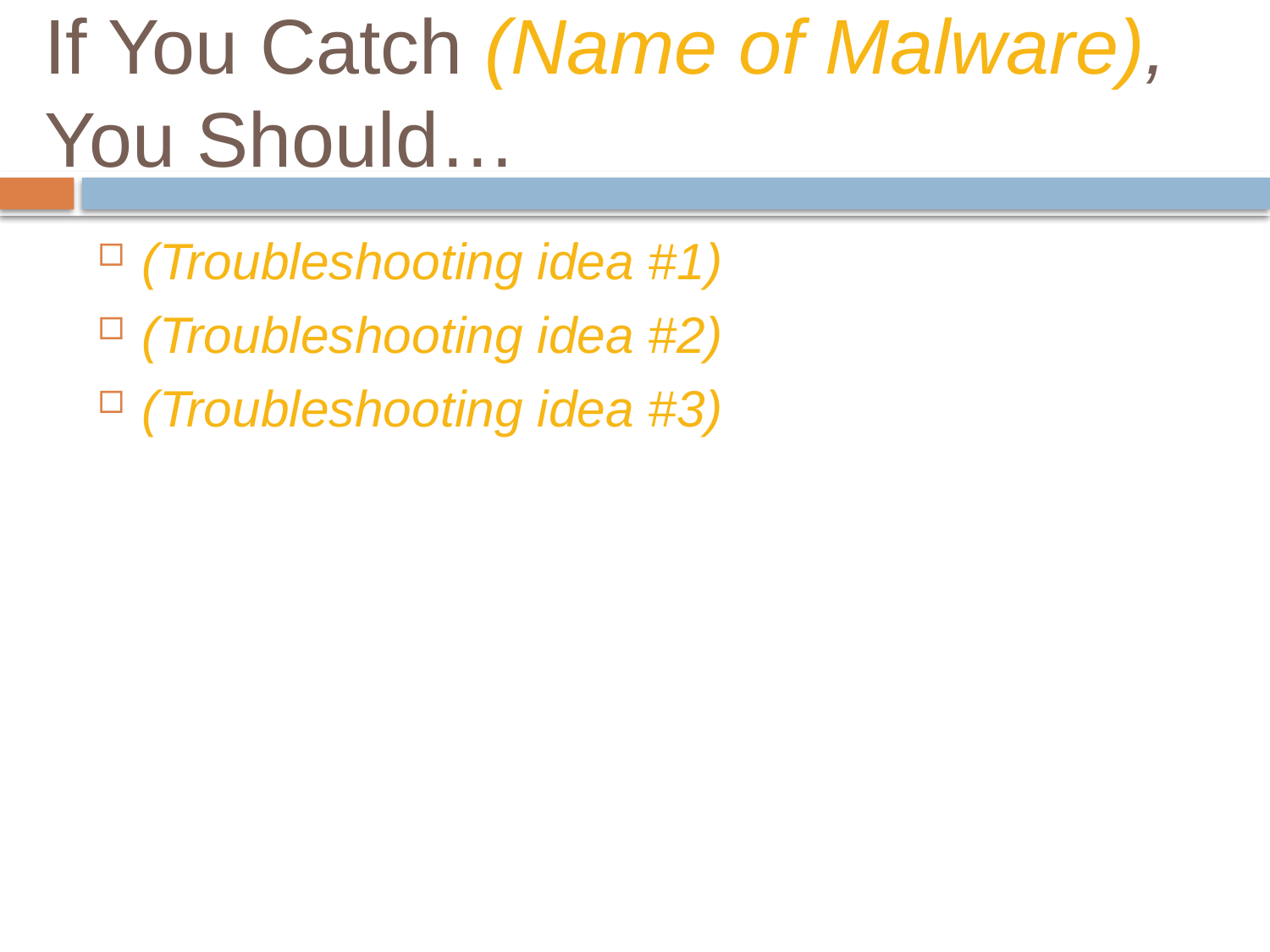

# If You Catch (Name of Malware), You Should…
(Troubleshooting idea #1)
(Troubleshooting idea #2)
(Troubleshooting idea #3)